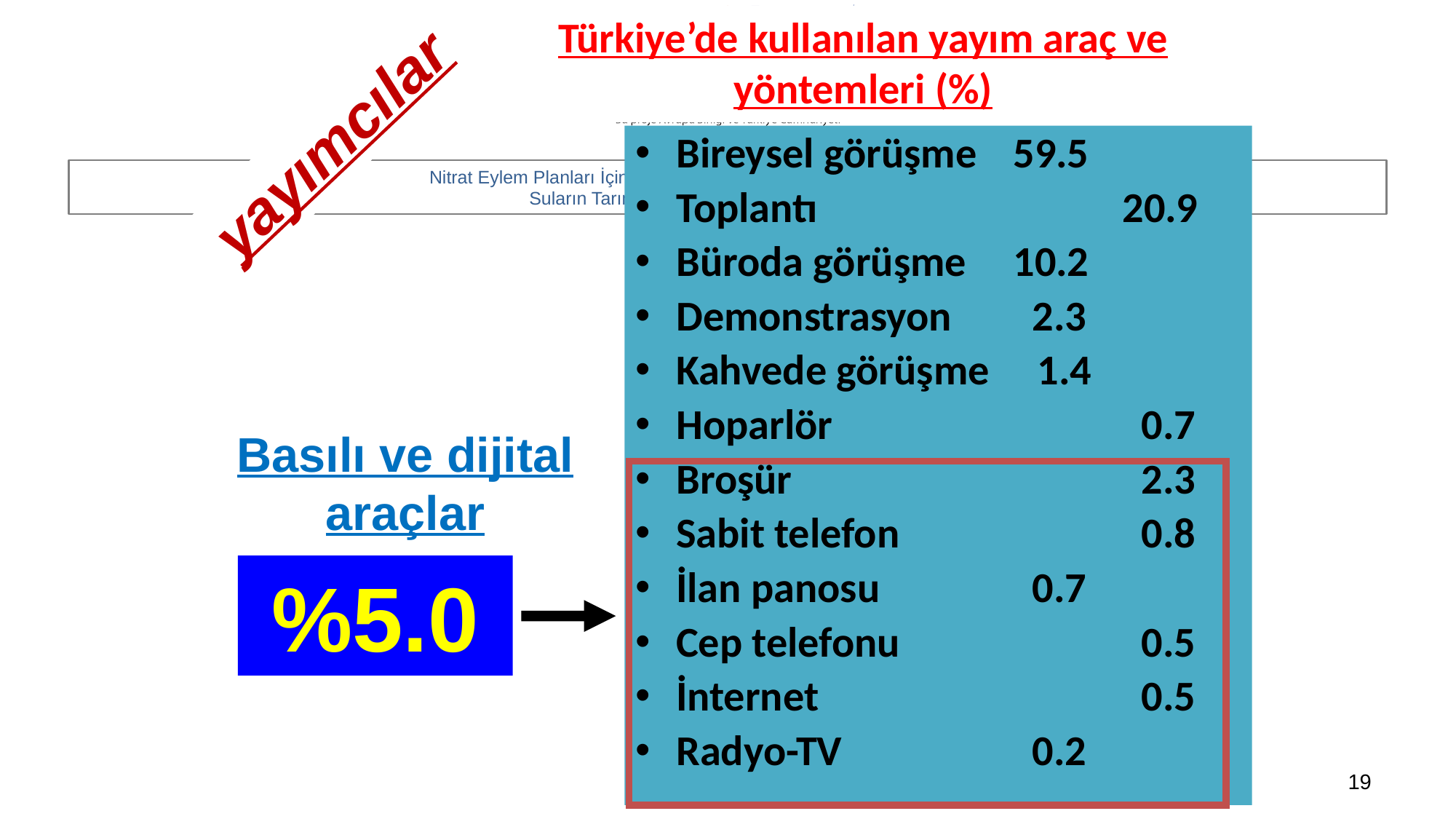

# Türkiye’de kullanılan yayım araç ve yöntemleri (%)
yayımcılar
Bireysel görüşme	 59.5
Toplantı			 20.9
Büroda görüşme	 10.2
Demonstrasyon	   2.3
Kahvede görüşme     1.4
Hoparlör			   0.7
Broşür			   2.3
Sabit telefon		   0.8
İlan panosu		   0.7
Cep telefonu	 	   0.5
İnternet			   0.5
Radyo-TV		   0.2
Basılı ve dijital araçlar

%5.0

19